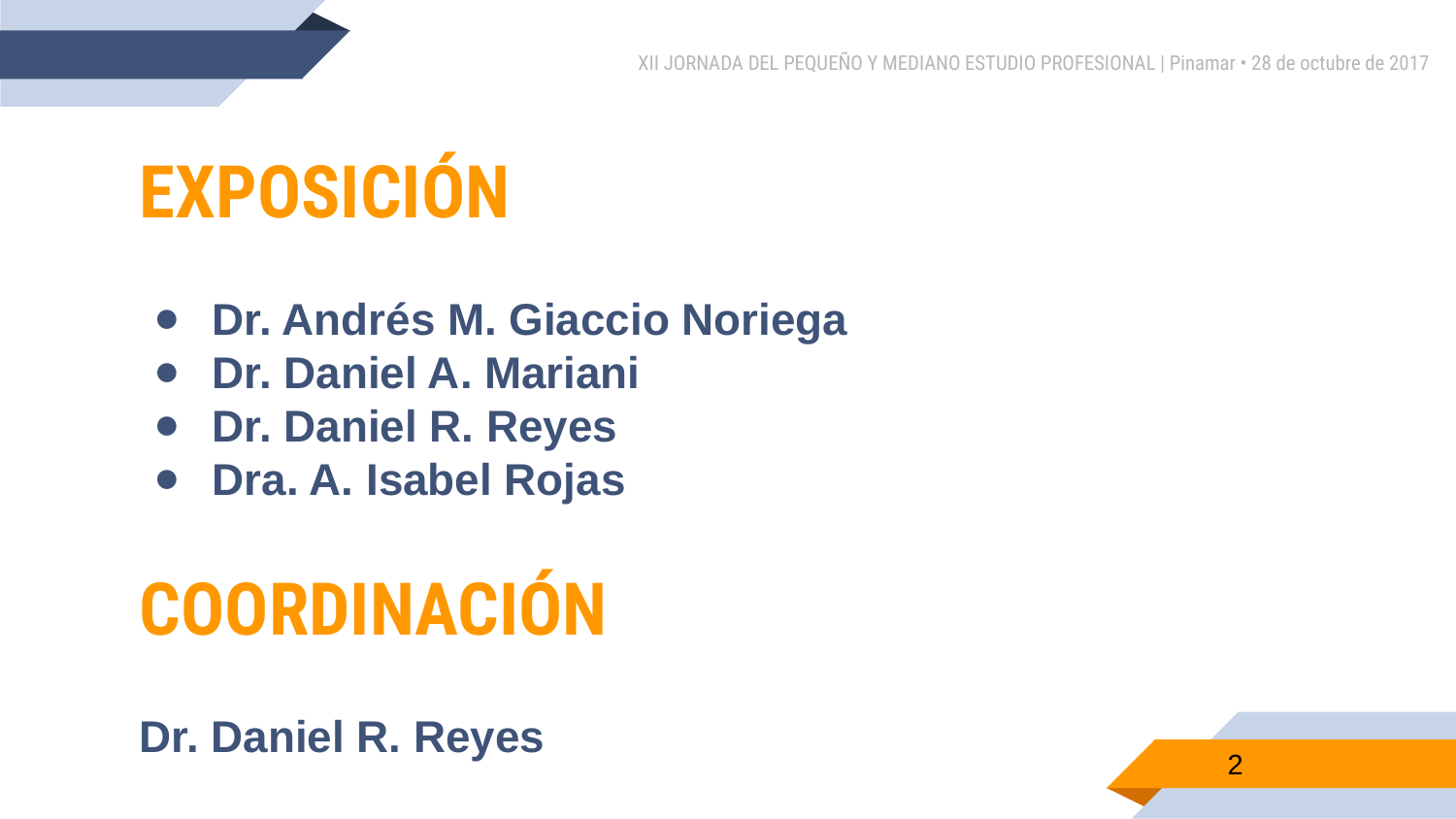

XII JORNADA DEL PEQUEÑO Y MEDIANO ESTUDIO PROFESIONAL | Pinamar • 28 de octubre de 2017
EXPOSICIÓN

Dr. Andrés M. Giaccio Noriega
Dr. Daniel A. Mariani
Dr. Daniel R. Reyes
Dra. A. Isabel Rojas

COORDINACIÓN

Dr. Daniel R. Reyes

2